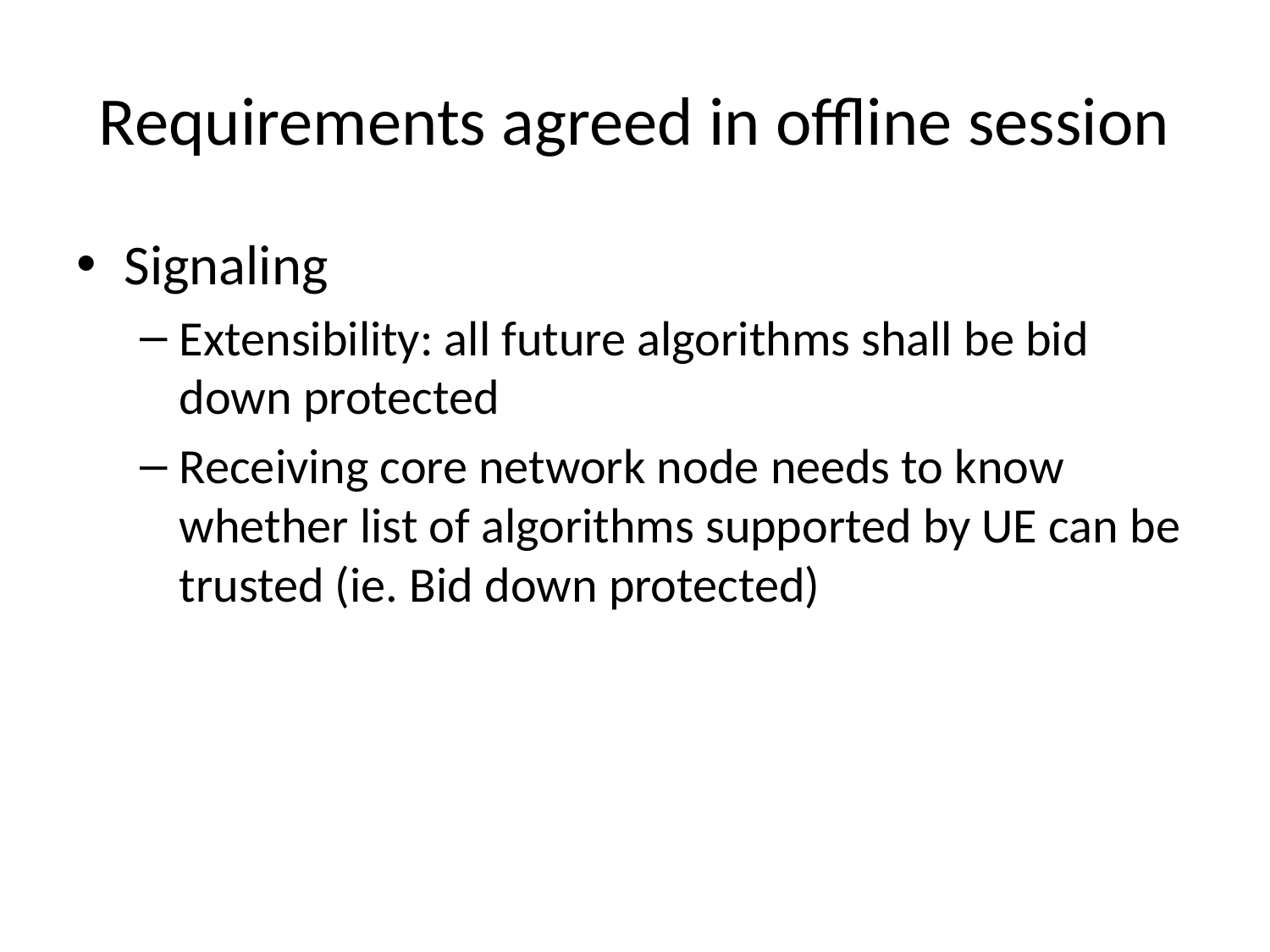

# Requirements agreed in offline session
Signaling
Extensibility: all future algorithms shall be bid down protected
Receiving core network node needs to know whether list of algorithms supported by UE can be trusted (ie. Bid down protected)